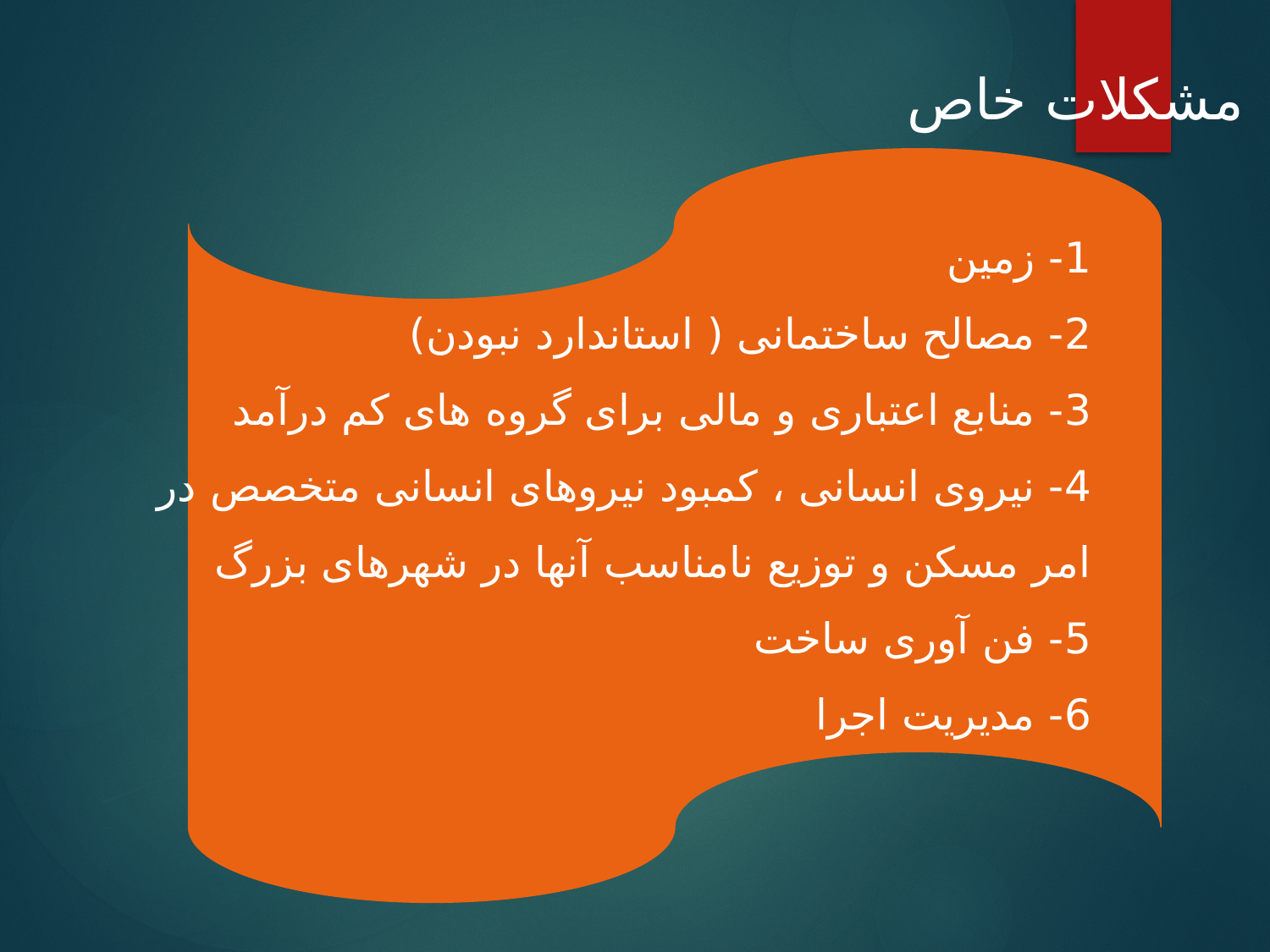

مشکلات خاص

1- زمین
2- مصالح ساختمانی ( استاندارد نبودن)
3- منابع اعتباری و مالی برای گروه های کم درآمد
4- نیروی انسانی ، کمبود نیروهای انسانی متخصص در امر مسکن و توزیع نامناسب آنها در شهرهای بزرگ
5- فن آوری ساخت
6- مدیریت اجرا